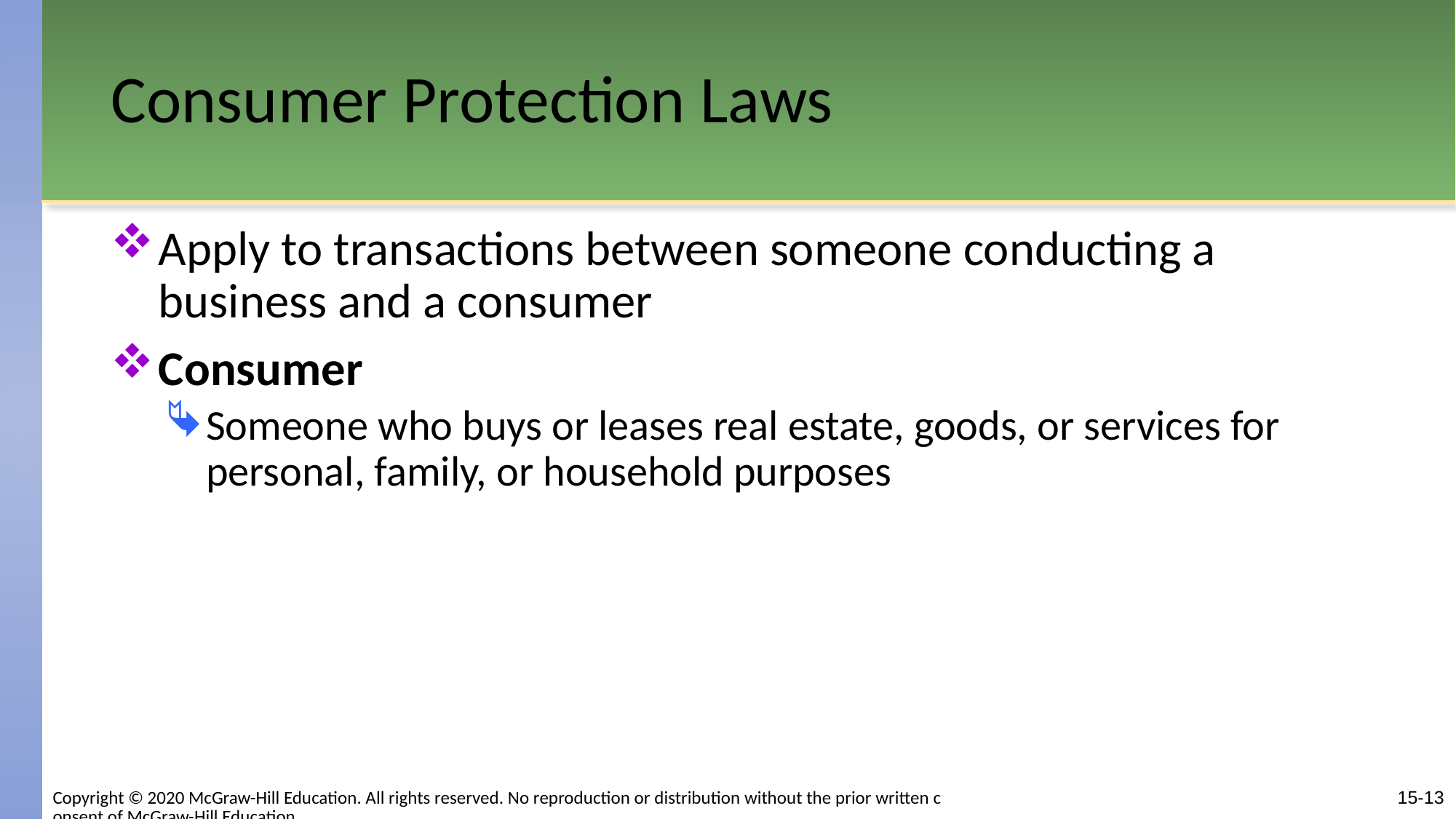

# Consumer Protection Laws
Apply to transactions between someone conducting a business and a consumer
Consumer
Someone who buys or leases real estate, goods, or services for personal, family, or household purposes

15-13
Copyright © 2020 McGraw-Hill Education. All rights reserved. No reproduction or distribution without the prior written consent of McGraw-Hill Education.